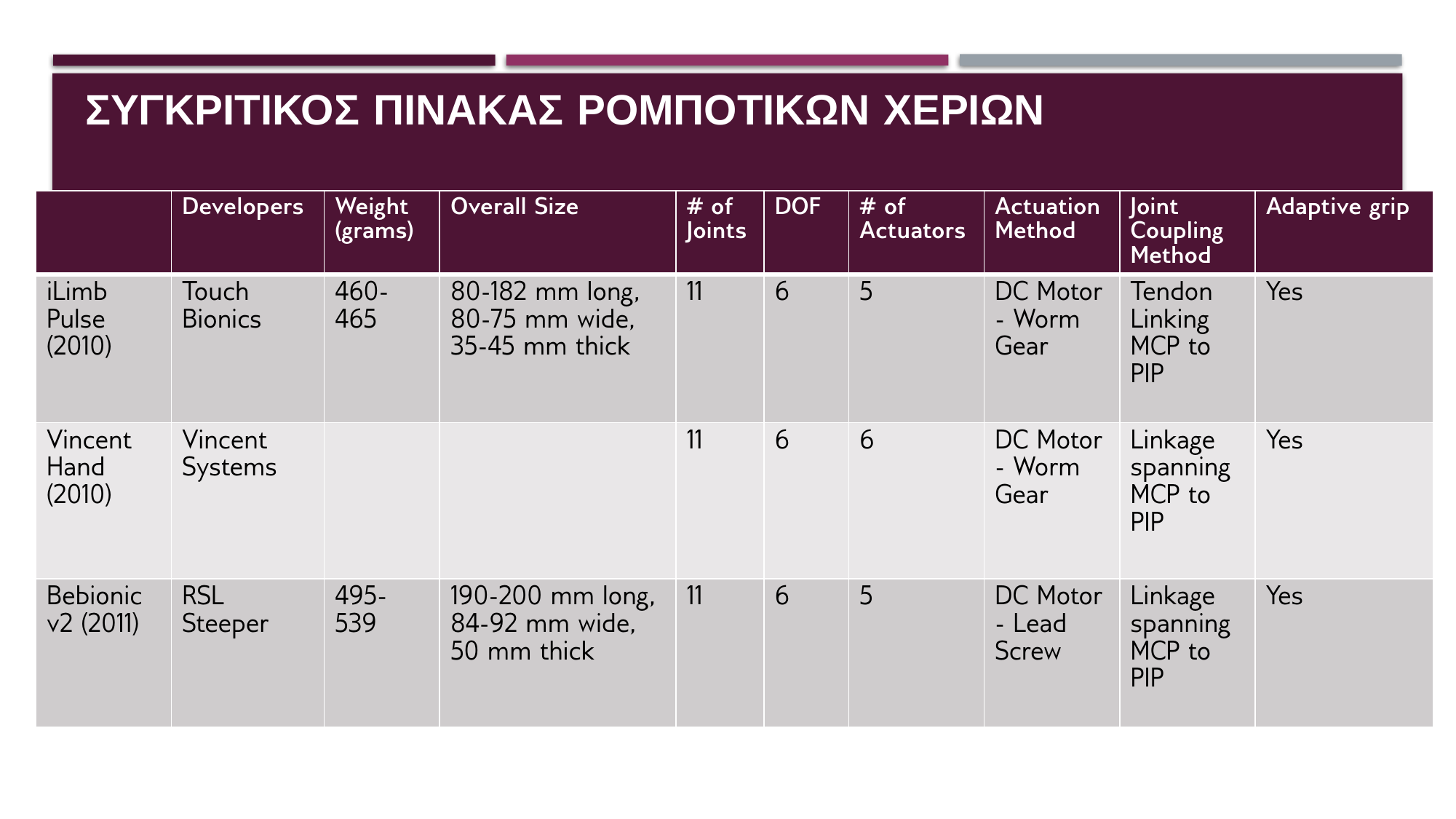

# Συγκριτικοσ πινακασ ρομποτικων χεριων
|  | Developers | Weight (grams) | Overall Size | # of Joints | DOF | # of Actuators | Actuation Method | Joint Coupling Method | Adaptive grip |
| --- | --- | --- | --- | --- | --- | --- | --- | --- | --- |
| iLimb Pulse (2010) | Touch Bionics | 460-465 | 80-182 mm long, 80-75 mm wide, 35-45 mm thick | 11 | 6 | 5 | DC Motor - Worm Gear | Tendon Linking MCP to PIP | Yes |
| Vincent Hand (2010) | Vincent Systems |  |  | 11 | 6 | 6 | DC Motor - Worm Gear | Linkage spanning MCP to PIP | Yes |
| Bebionic v2 (2011) | RSL Steeper | 495-539 | 190-200 mm long, 84-92 mm wide, 50 mm thick | 11 | 6 | 5 | DC Motor - Lead Screw | Linkage spanning MCP to PIP | Yes |